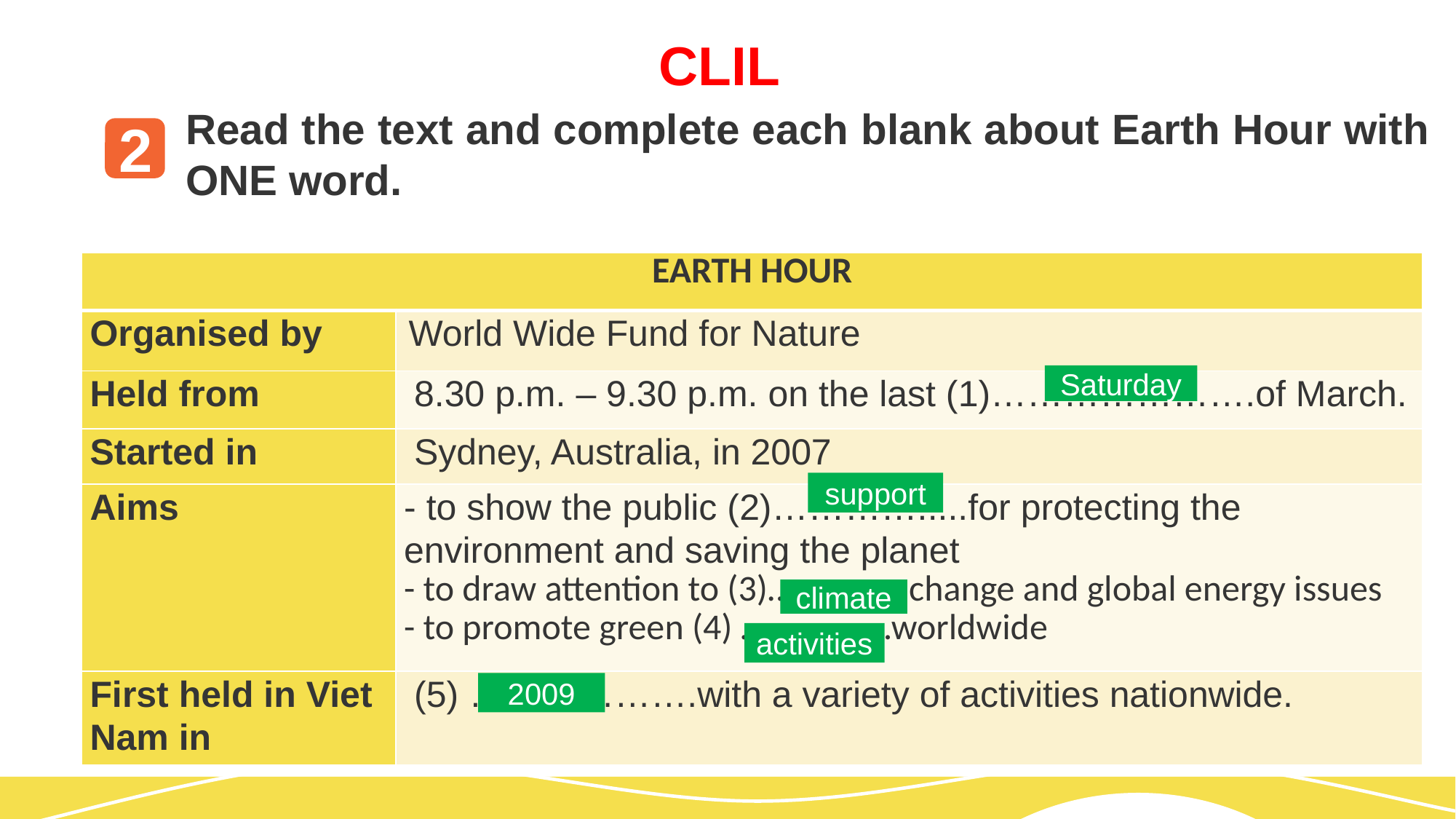

CLIL
Read the text and complete each blank about Earth Hour with ONE word.
2

| EARTH HOUR |  |
| --- | --- |
| Organised by | World Wide Fund for Nature |
| Held from | 8.30 p.m. – 9.30 p.m. on the last (1)………………….of March. |
| Started in | Sydney, Australia, in 2007 |
| Aims | - to show the public (2)………….....for protecting the environment and saving the planet - to draw attention to (3)……..........change and global energy issues - to promote green (4) ………………worldwide |
| First held in Viet Nam in | (5) ……………….with a variety of activities nationwide. |
Saturday
support
climate
activities
2009